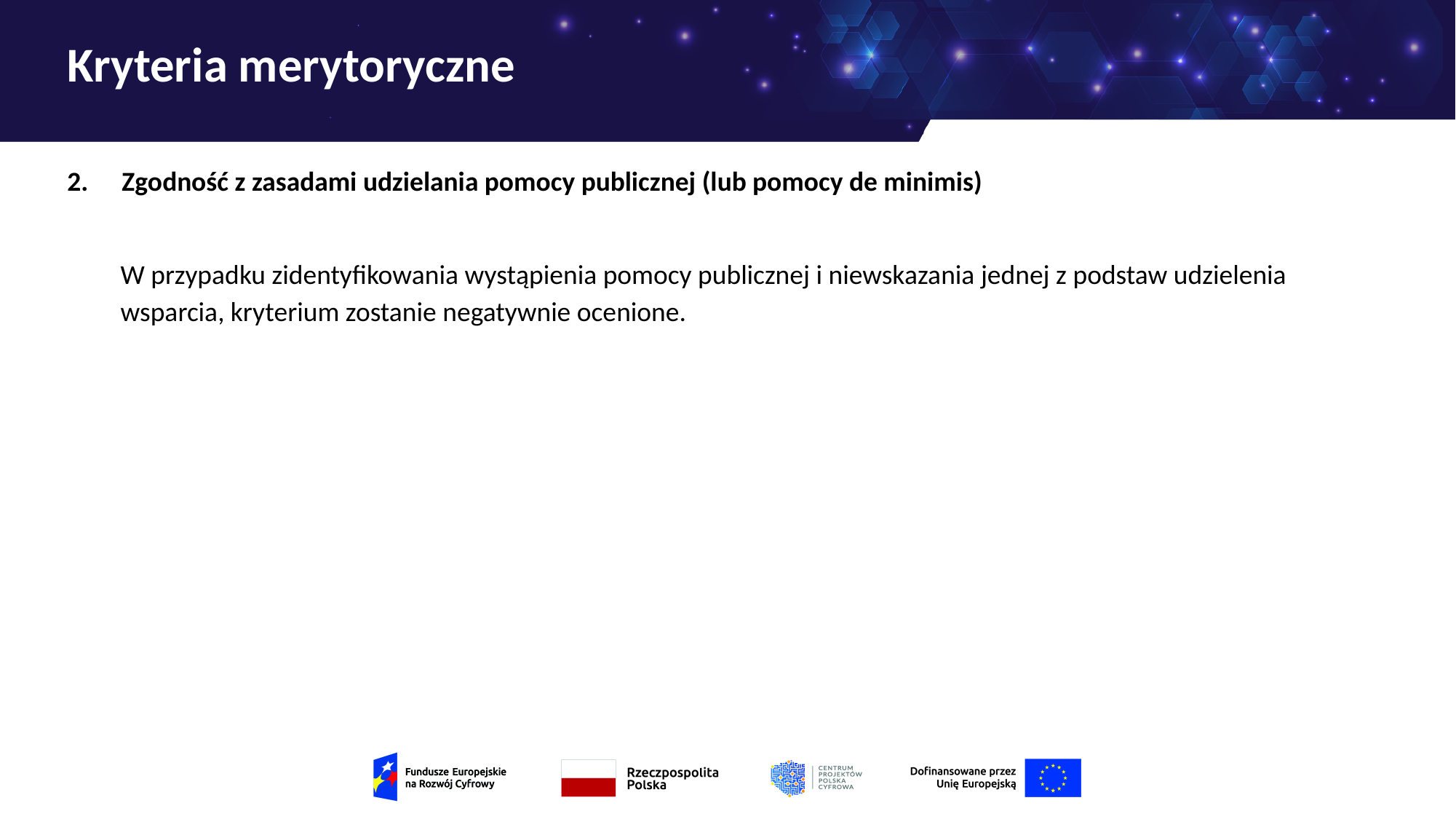

# Kryteria merytoryczne
Zgodność z zasadami udzielania pomocy publicznej (lub pomocy de minimis)

W przypadku zidentyfikowania wystąpienia pomocy publicznej i niewskazania jednej z podstaw udzielenia wsparcia, kryterium zostanie negatywnie ocenione.